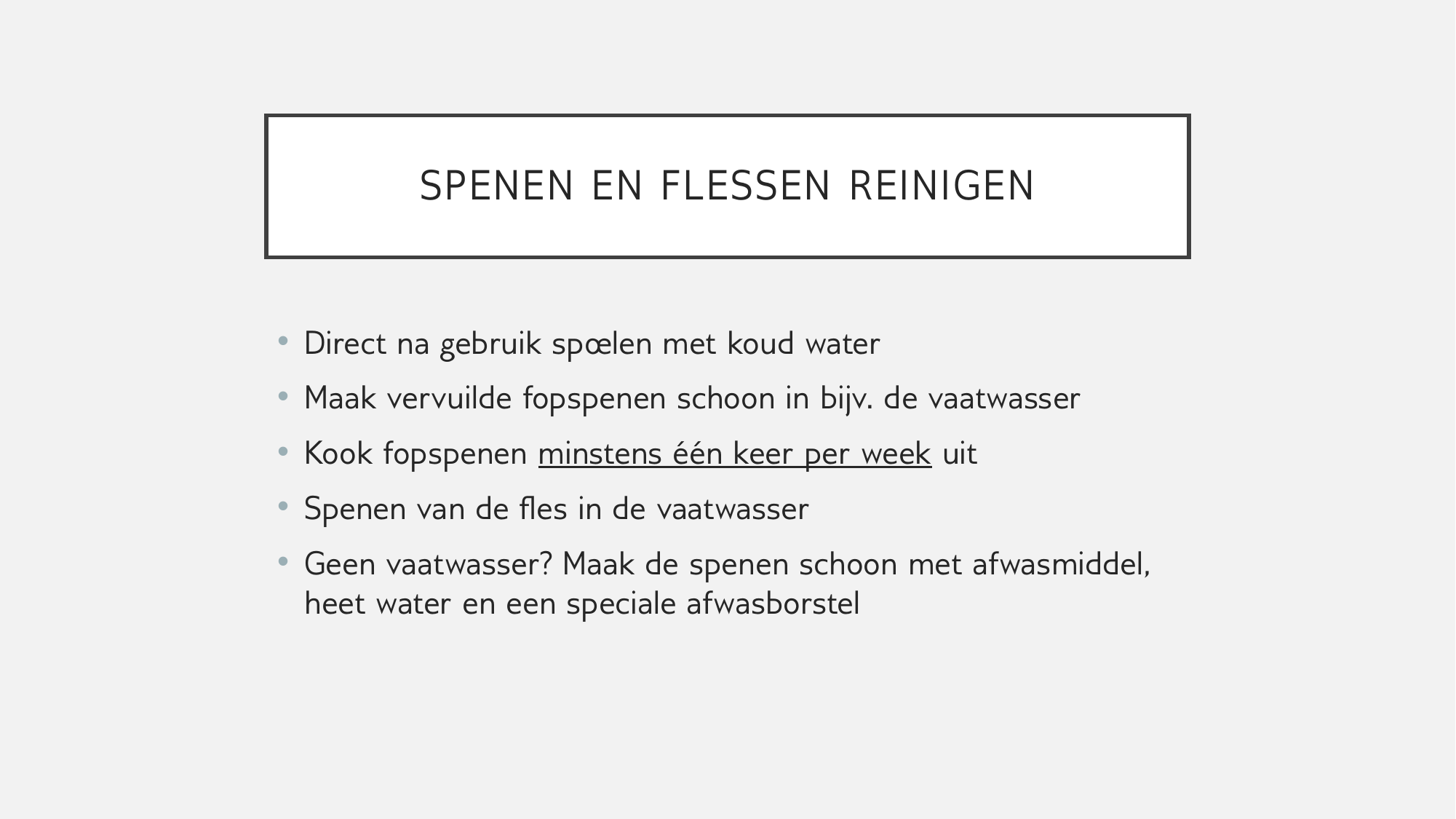

# spenen en flessen Reinigen
Direct na gebruik spoelen met koud water
Maak vervuilde fopspenen schoon in bijv. de vaatwasser
Kook fopspenen minstens één keer per week uit
Spenen van de fles in de vaatwasser
Geen vaatwasser? Maak de spenen schoon met afwasmiddel, heet water en een speciale afwasborstel